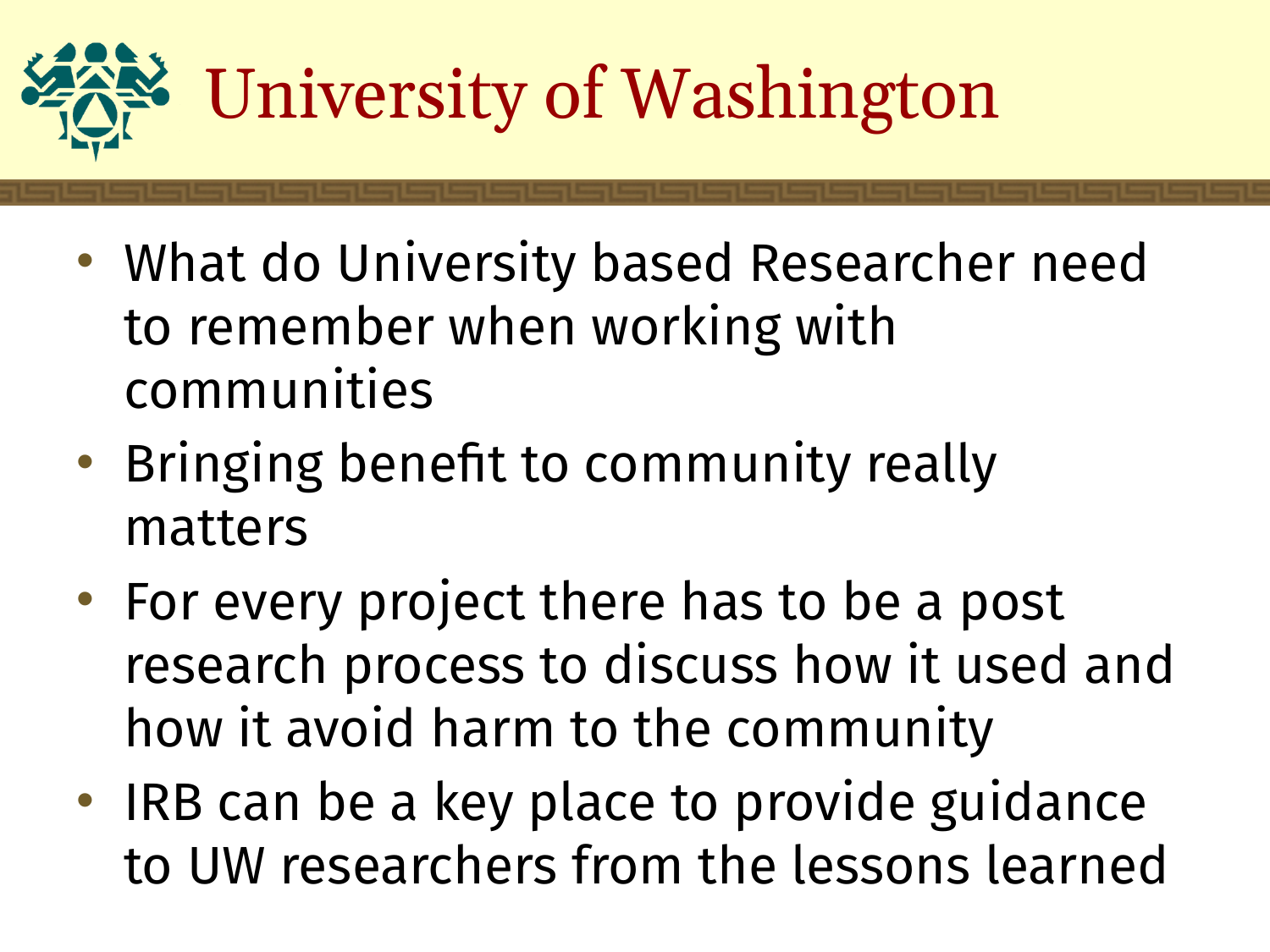

# University of Washington
What do University based Researcher need to remember when working with communities
Bringing benefit to community really matters
For every project there has to be a post research process to discuss how it used and how it avoid harm to the community
IRB can be a key place to provide guidance to UW researchers from the lessons learned